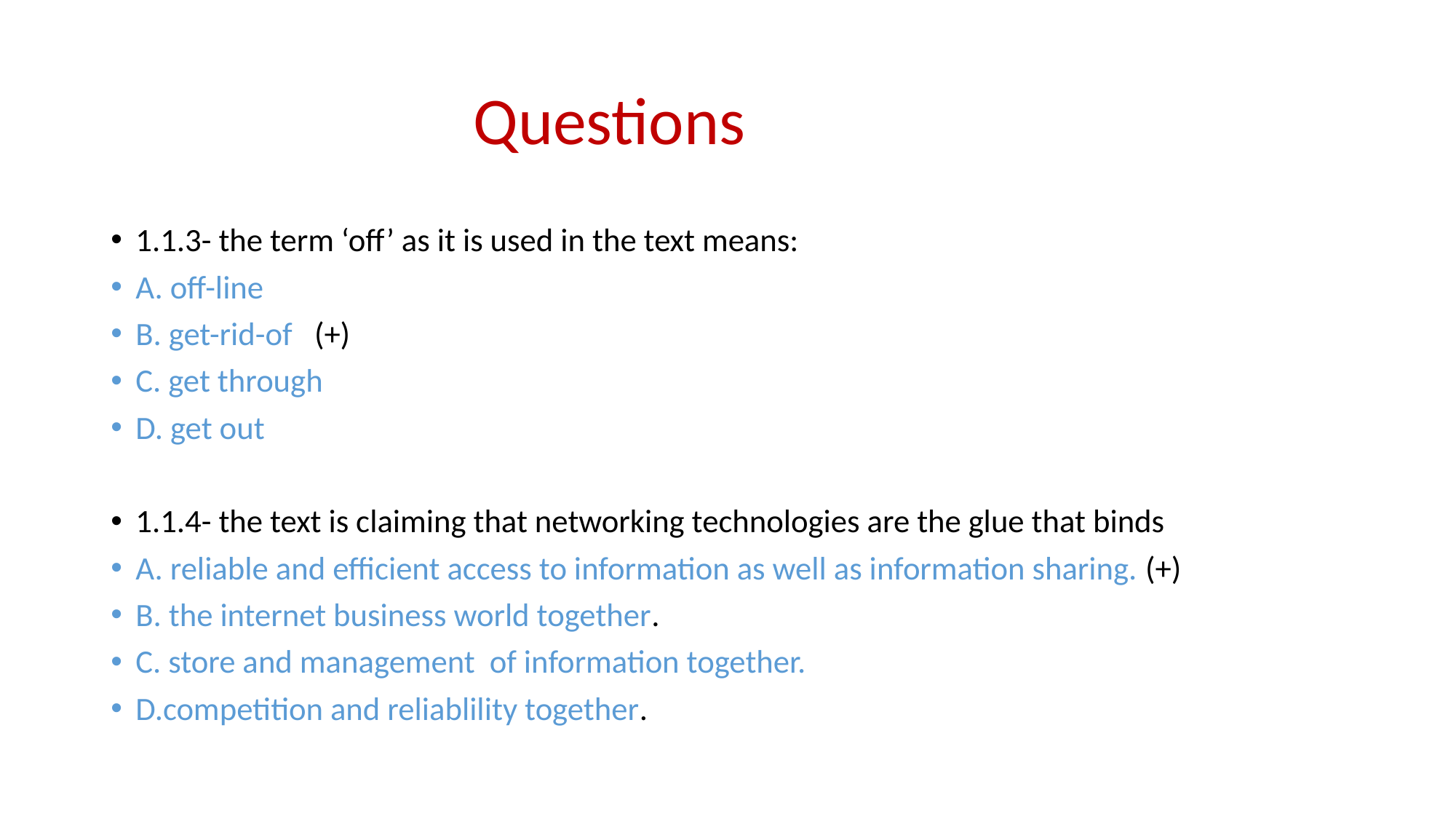

# Questions
1.1.3- the term ‘off’ as it is used in the text means:
A. off-line
B. get-rid-of   (+)
C. get through
D. get out

1.1.4- the text is claiming that networking technologies are the glue that binds
A. reliable and efficient access to information as well as information sharing. (+)
B. the internet business world together.
C. store and management  of information together.
D.competition and reliablility together.